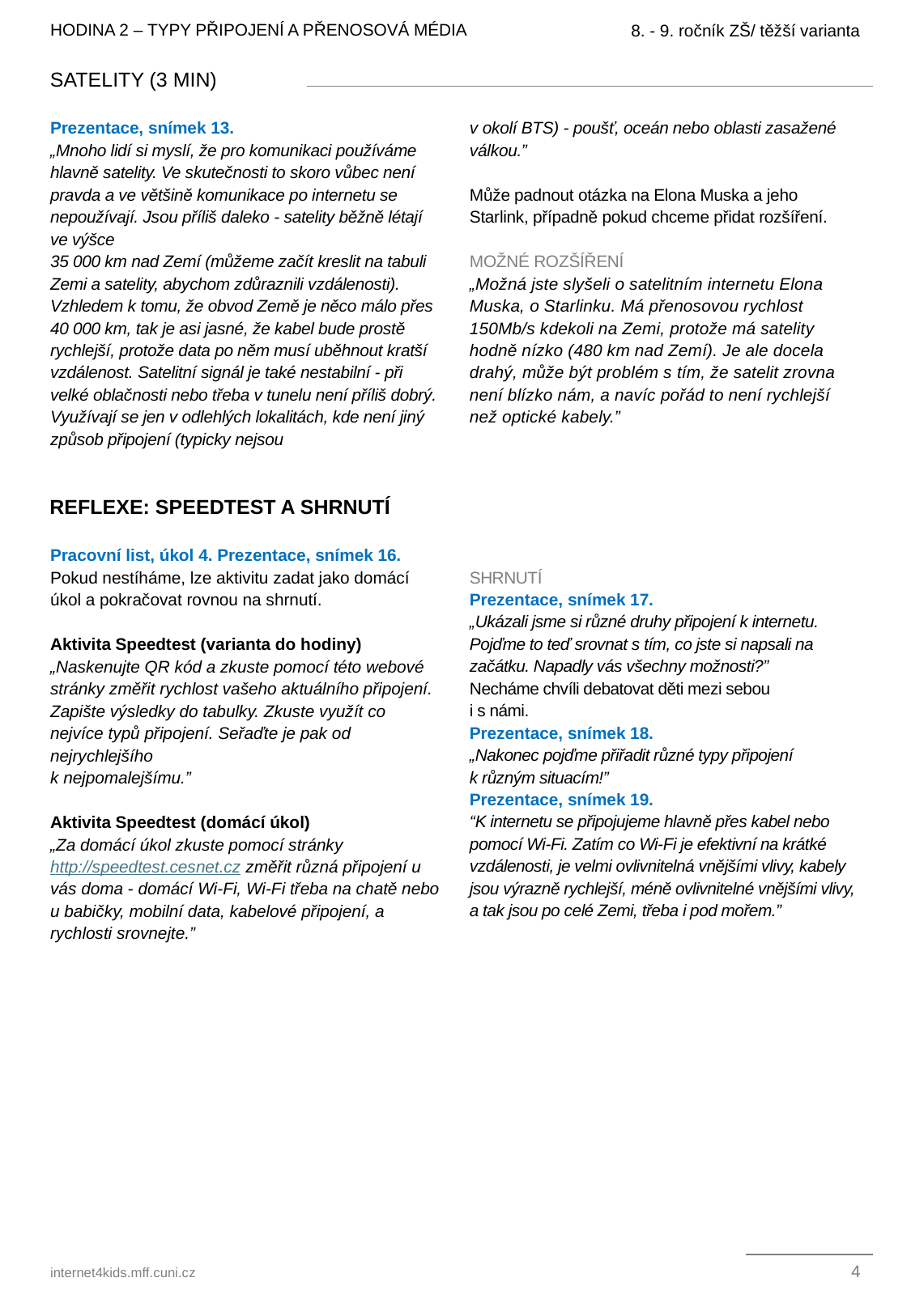

HODINA 2 – TYPY PŘIPOJENÍ A PŘENOSOVÁ MÉDIA
8. - 9. ročník ZŠ/ těžší varianta
Satelity (3 min)
Prezentace, snímek 13.
„Mnoho lidí si myslí, že pro komunikaci používáme hlavně satelity. Ve skutečnosti to skoro vůbec není pravda a ve většině komunikace po internetu se nepoužívají. Jsou příliš daleko - satelity běžně létají ve výšce
35 000 km nad Zemí (můžeme začít kreslit na tabuli Zemi a satelity, abychom zdůraznili vzdálenosti). Vzhledem k tomu, že obvod Země je něco málo přes 40 000 km, tak je asi jasné, že kabel bude prostě rychlejší, protože data po něm musí uběhnout kratší vzdálenost. Satelitní signál je také nestabilní - při velké oblačnosti nebo třeba v tunelu není příliš dobrý. Využívají se jen v odlehlých lokalitách, kde není jiný způsob připojení (typicky nejsou
v okolí BTS) - poušť, oceán nebo oblasti zasažené válkou.”
Může padnout otázka na Elona Muska a jeho Starlink, případně pokud chceme přidat rozšíření.

MOŽNÉ ROZŠÍŘENÍ
„Možná jste slyšeli o satelitním internetu Elona Muska, o Starlinku. Má přenosovou rychlost 150Mb/s kdekoli na Zemi, protože má satelity hodně nízko (480 km nad Zemí). Je ale docela drahý, může být problém s tím, že satelit zrovna není blízko nám, a navíc pořád to není rychlejší než optické kabely.”
Reflexe: Speedtest a shrnutí
Pracovní list, úkol 4. Prezentace, snímek 16.
Pokud nestíháme, lze aktivitu zadat jako domácí úkol a pokračovat rovnou na shrnutí.

Aktivita Speedtest (varianta do hodiny)
„Naskenujte QR kód a zkuste pomocí této webové stránky změřit rychlost vašeho aktuálního připojení. Zapište výsledky do tabulky. Zkuste využít co nejvíce typů připojení. Seřaďte je pak od nejrychlejšího
k nejpomalejšímu.”

Aktivita Speedtest (domácí úkol)
„Za domácí úkol zkuste pomocí stránky http://speedtest.cesnet.cz změřit různá připojení u vás doma - domácí Wi-Fi, Wi-Fi třeba na chatě nebo u babičky, mobilní data, kabelové připojení, a rychlosti srovnejte.”

SHRNUTÍ
Prezentace, snímek 17.
„Ukázali jsme si různé druhy připojení k internetu. Pojďme to teď srovnat s tím, co jste si napsali na začátku. Napadly vás všechny možnosti?”
Necháme chvíli debatovat děti mezi sebou
i s námi.
Prezentace, snímek 18.
„Nakonec pojďme přiřadit různé typy připojení
k různým situacím!”
Prezentace, snímek 19.
“K internetu se připojujeme hlavně přes kabel nebo pomocí Wi-Fi. Zatím co Wi-Fi je efektivní na krátké vzdálenosti, je velmi ovlivnitelná vnějšími vlivy, kabely jsou výrazně rychlejší, méně ovlivnitelné vnějšími vlivy, a tak jsou po celé Zemi, třeba i pod mořem.”
4
internet4kids.mff.cuni.cz